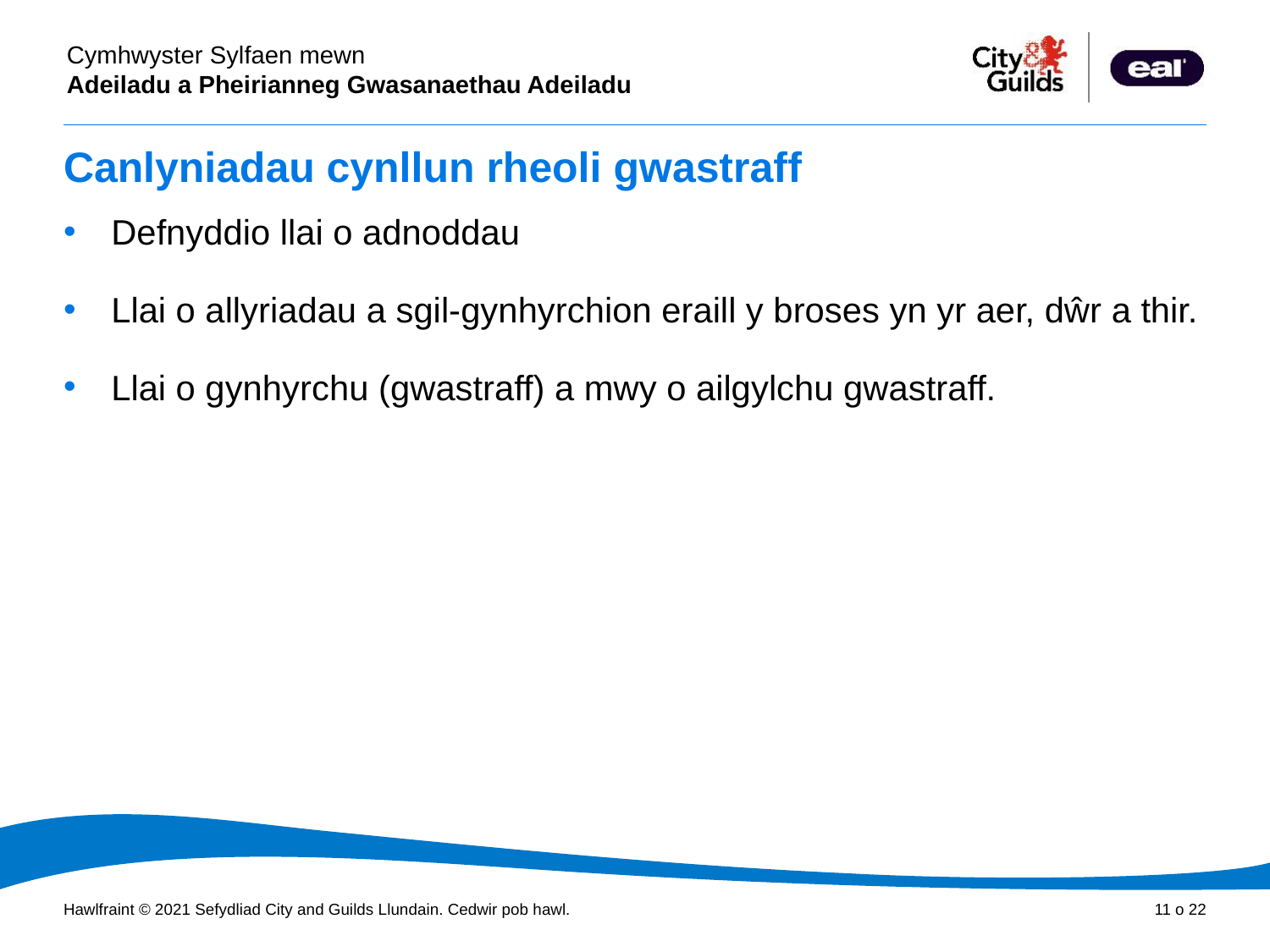

# Canlyniadau cynllun rheoli gwastraff
Defnyddio llai o adnoddau
Llai o allyriadau a sgil-gynhyrchion eraill y broses yn yr aer, dŵr a thir.
Llai o gynhyrchu (gwastraff) a mwy o ailgylchu gwastraff.